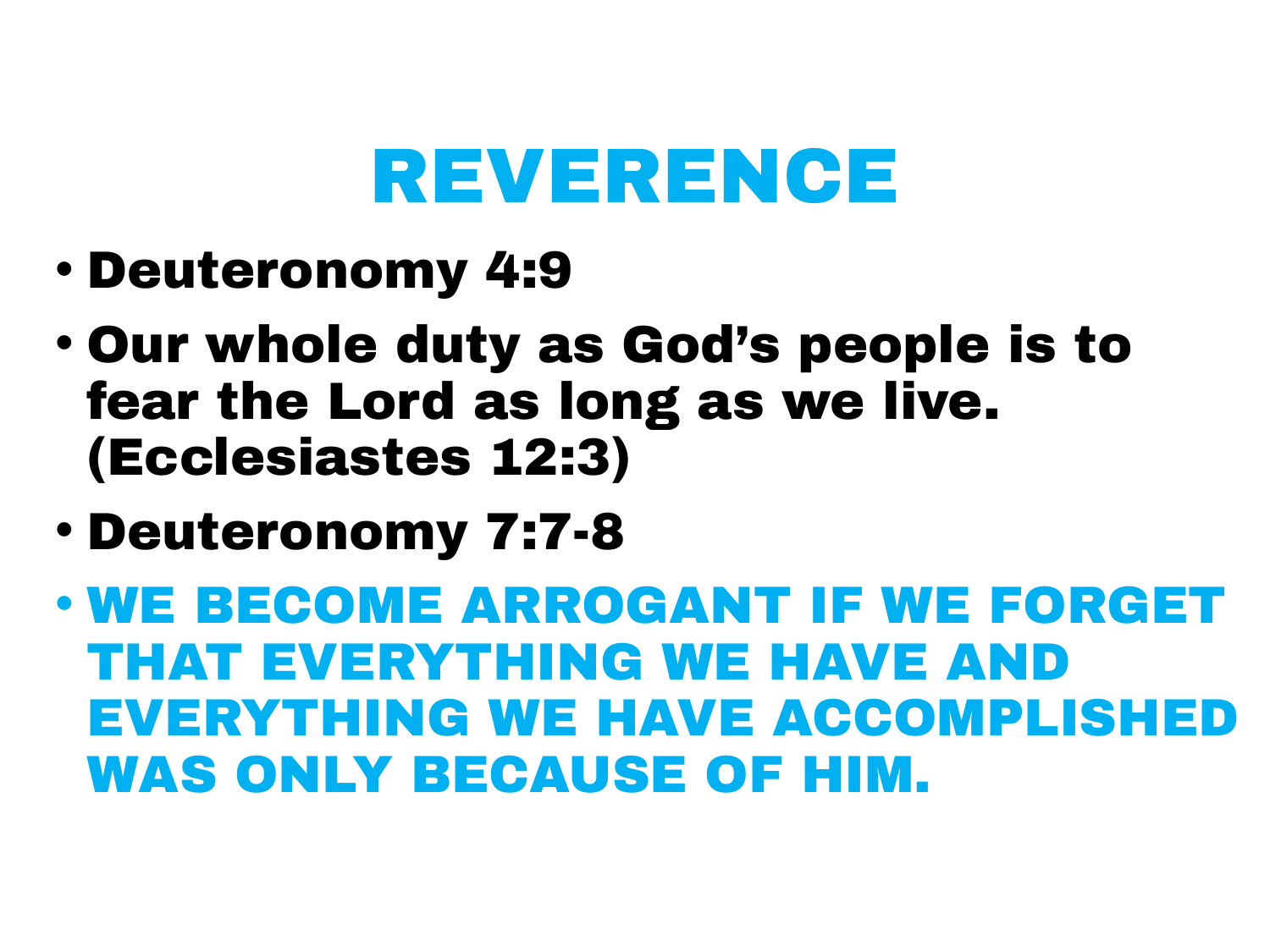

# REVERENCE
Deuteronomy 4:9
Our whole duty as God’s people is to fear the Lord as long as we live. (Ecclesiastes 12:3)
Deuteronomy 7:7-8
WE BECOME ARROGANT IF WE FORGET THAT EVERYTHING WE HAVE AND EVERYTHING WE HAVE ACCOMPLISHED WAS ONLY BECAUSE OF HIM.